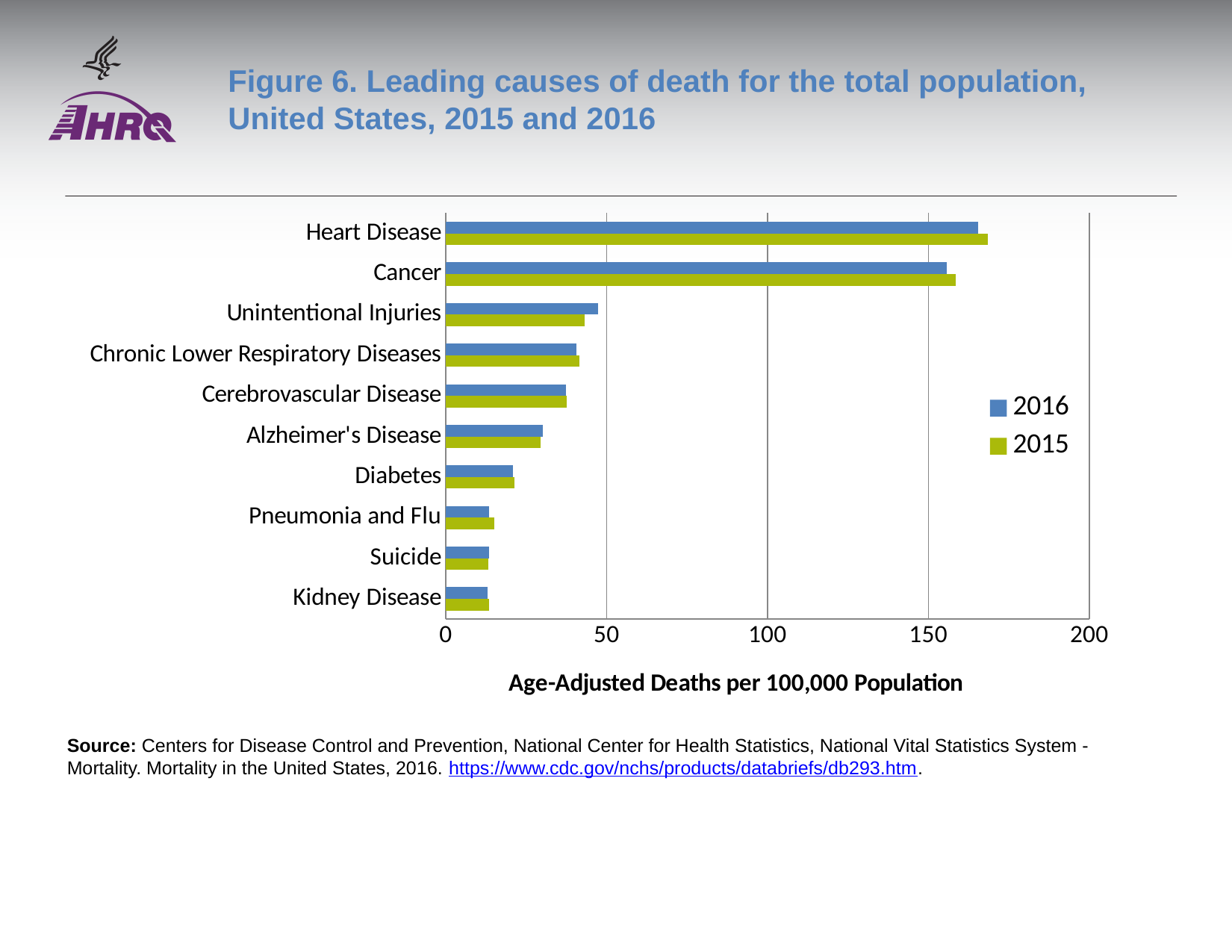

# Figure 6. Leading causes of death for the total population, United States, 2015 and 2016

### Chart

| Category | 2015 | 2016 |
|---|---|---|
| Kidney Disease | 13.4 | 13.1 |
| Suicide | 13.3 | 13.5 |
| Pneumonia and Flu | 15.2 | 13.5 |
| Diabetes | 21.3 | 21.0 |
| Alzheimer's Disease | 29.4 | 30.3 |
| Cerebrovascular Disease | 37.6 | 37.3 |
| Chronic Lower Respiratory Diseases | 41.6 | 40.6 |
| Unintentional Injuries | 43.2 | 47.4 |
| Cancer | 158.5 | 155.8 |
| Heart Disease | 168.5 | 165.5 |
Source: Centers for Disease Control and Prevention, National Center for Health Statistics, National Vital Statistics System - Mortality. Mortality in the United States, 2016. https://www.cdc.gov/nchs/products/databriefs/db293.htm.